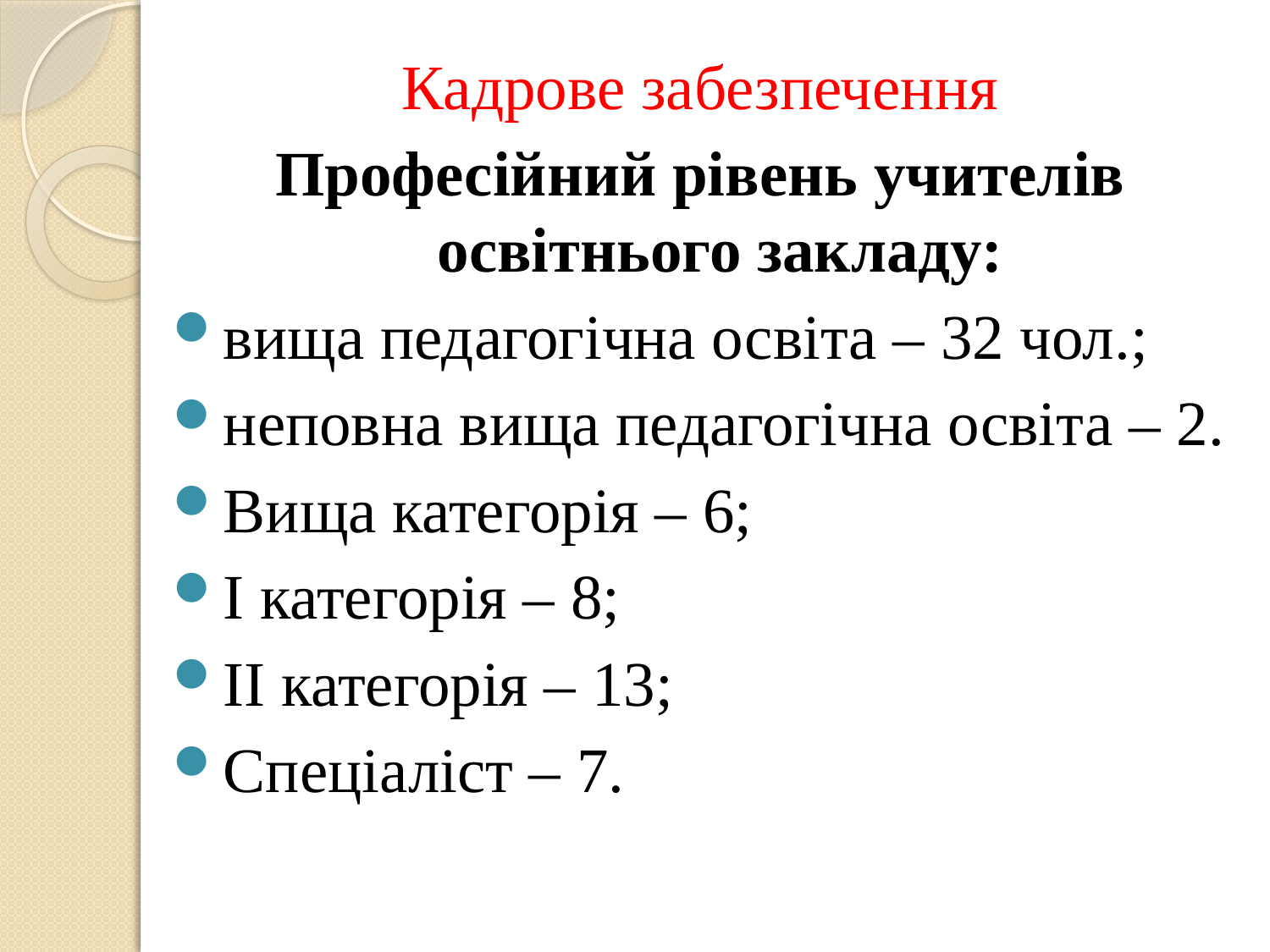

Кадрове забезпечення
Професійний рівень учителів освітнього закладу:
вища педагогічна освіта – 32 чол.;
неповна вища педагогічна освіта – 2.
Вища категорія – 6;
I категорія – 8;
II категорія – 13;
Спеціаліст – 7.